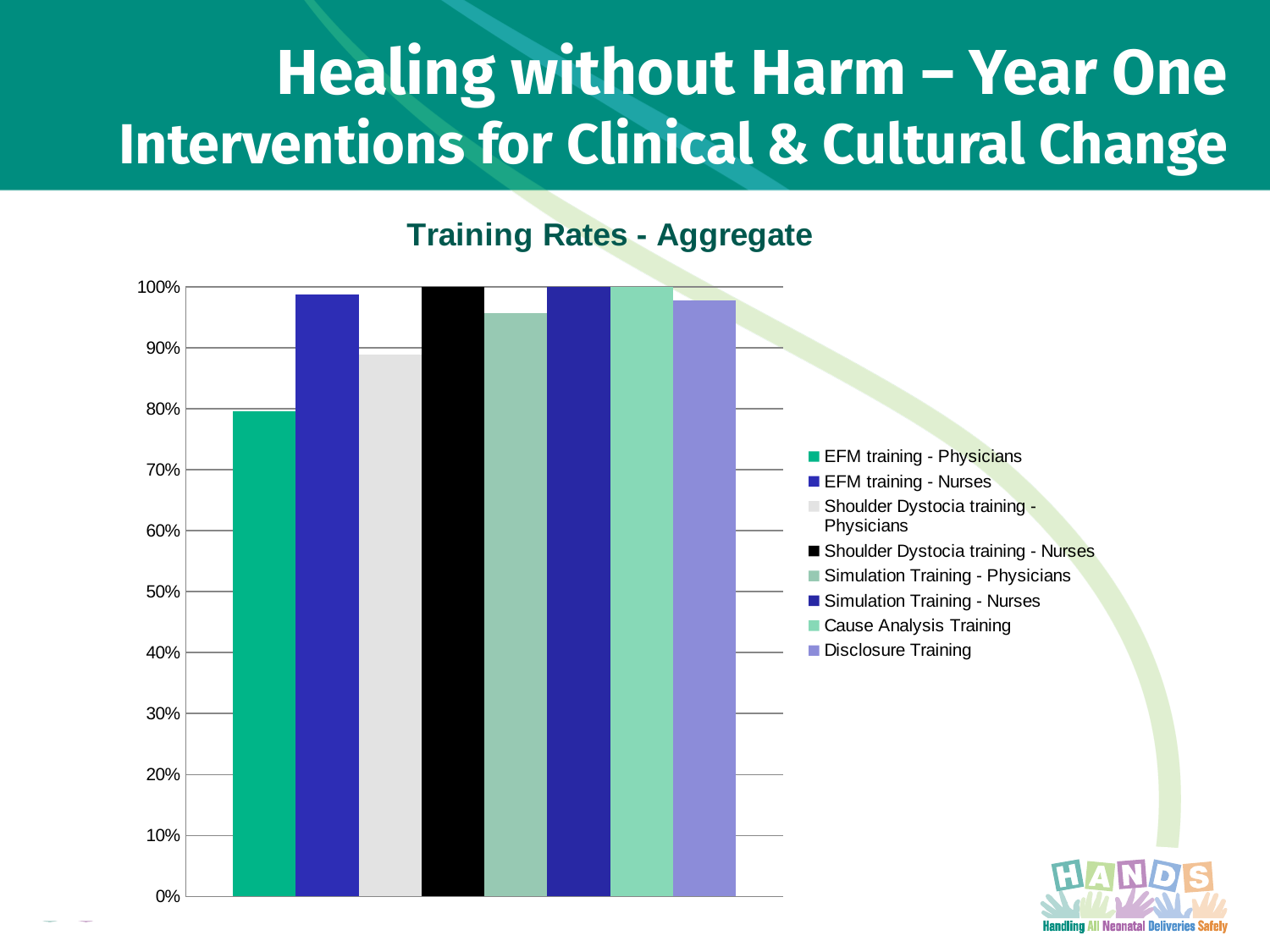

# Healing without Harm – Year One Interventions for Clinical & Cultural Change

### Chart: Training Rates - Aggregate

| Category | EFM training - Physicians | EFM training - Nurses | Shoulder Dystocia training - Physicians | Shoulder Dystocia training - Nurses | Simulation Training - Physicians | Simulation Training - Nurses | Cause Analysis Training | Disclosure Training |
|---|---|---|---|---|---|---|---|---|
| Training Rate | 0.795275590551183 | 0.987692307692307 | 0.88888888888889 | 1.060790273556231 | 0.956692913385829 | 1.262195121951227 | 1.0 | 0.977346278317152 |